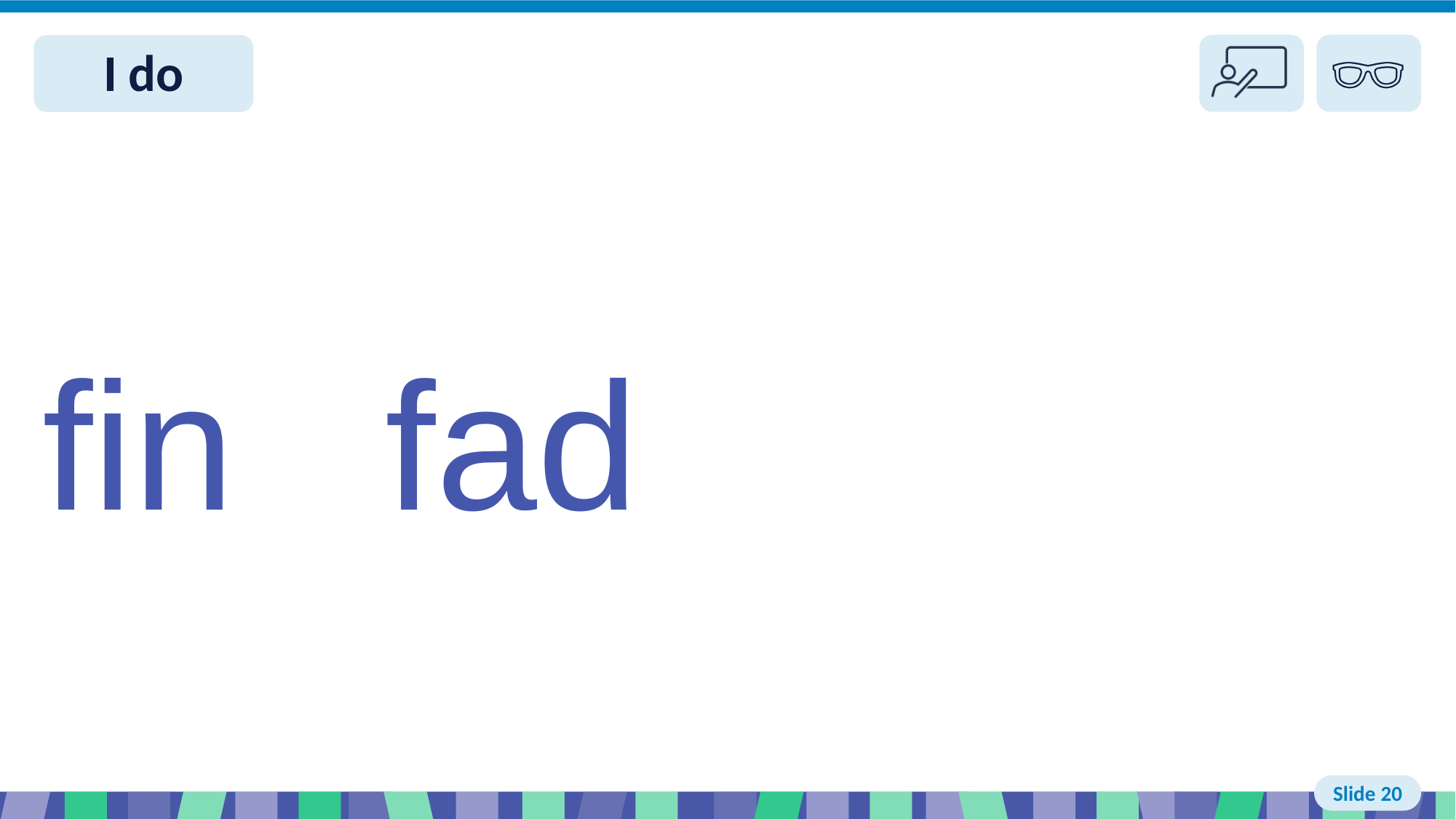

# Slide 20 I do read
fin   fad